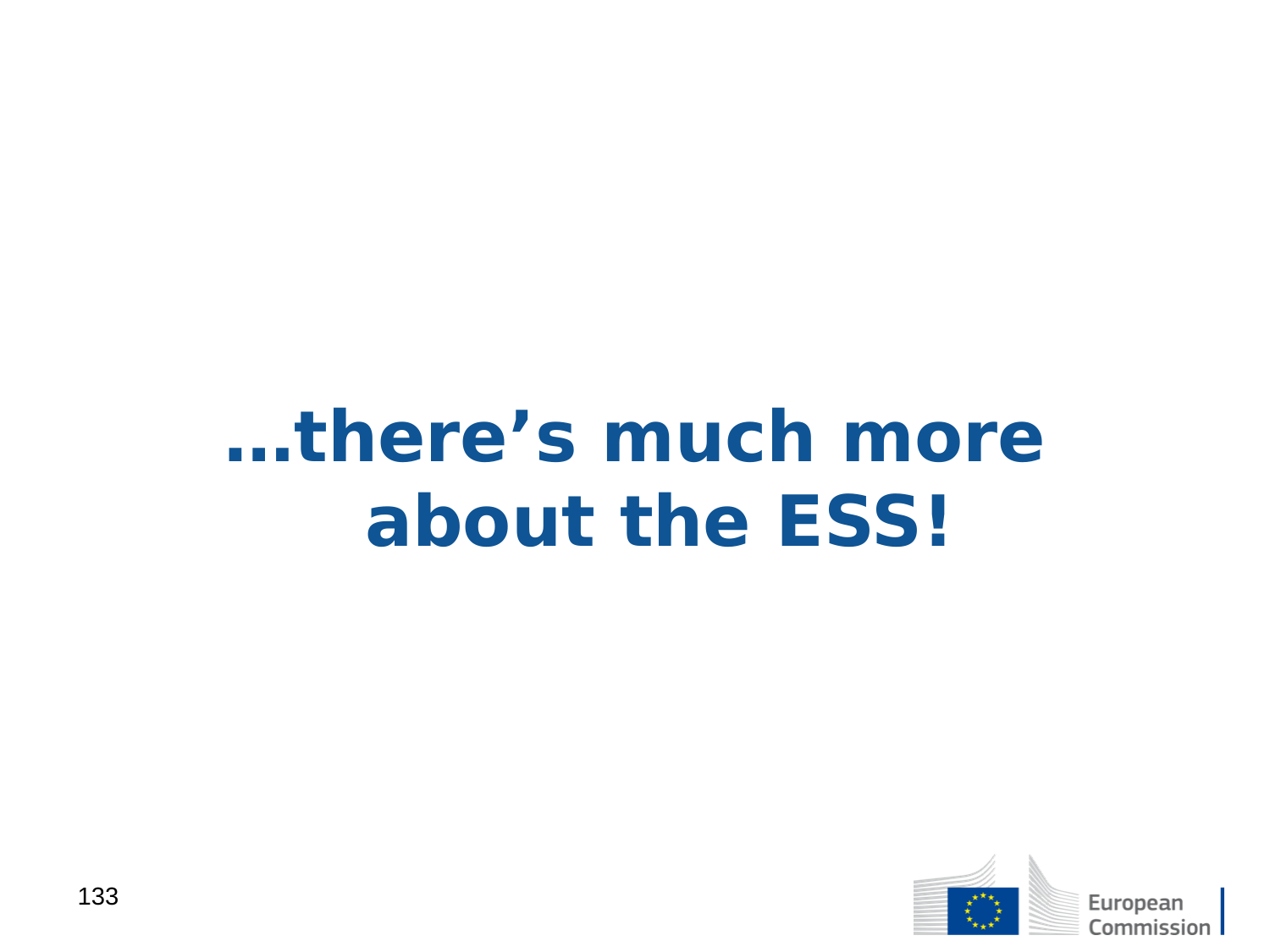

…there’s much more about the ESS!
133